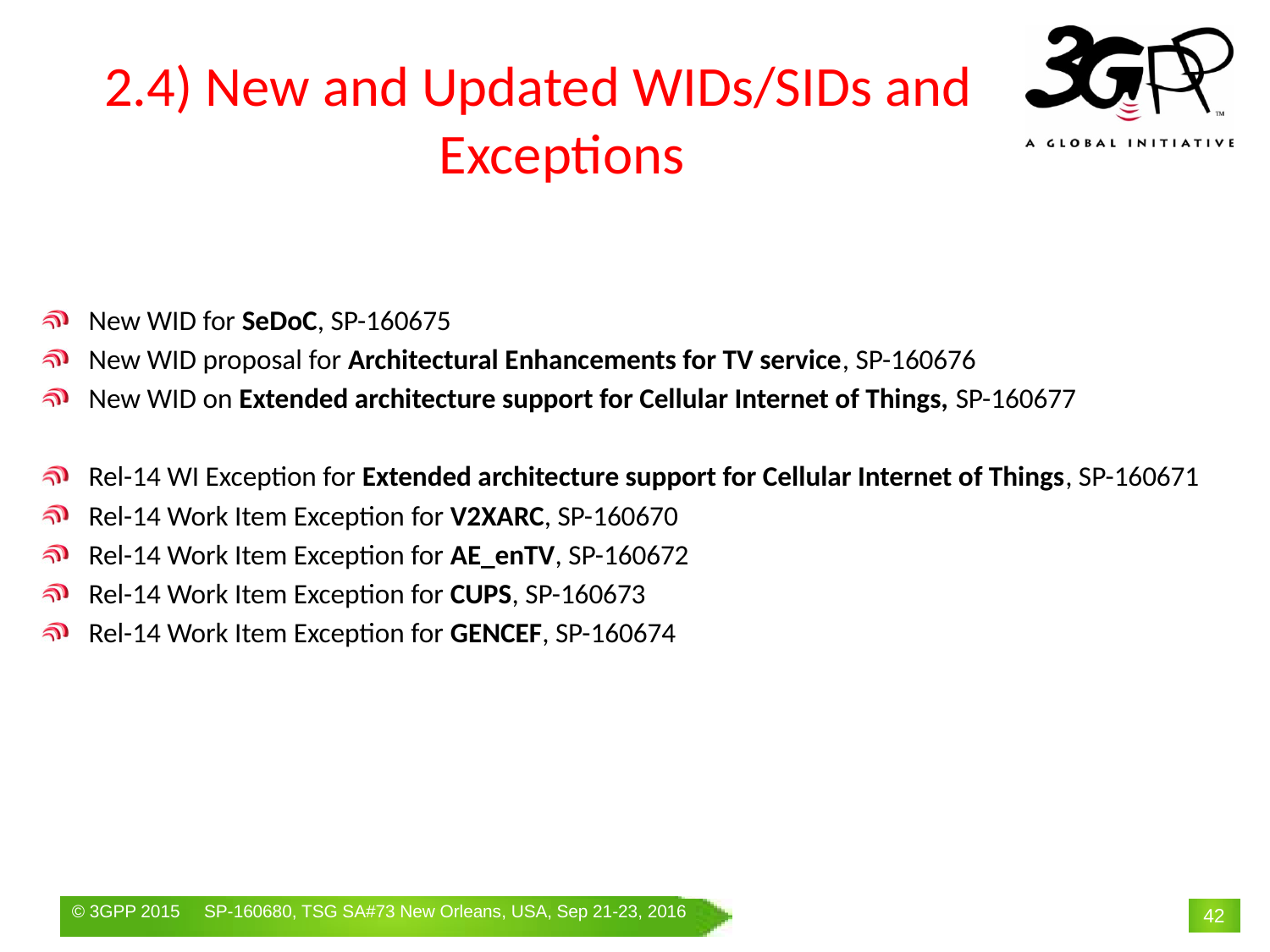

# 2.4) New and Updated WIDs/SIDs and Exceptions

New WID for SeDoC, SP-160675
New WID proposal for Architectural Enhancements for TV service, SP-160676
New WID on Extended architecture support for Cellular Internet of Things, SP-160677

Rel-14 WI Exception for Extended architecture support for Cellular Internet of Things, SP-160671
Rel-14 Work Item Exception for V2XARC, SP-160670
Rel-14 Work Item Exception for AE_enTV, SP-160672
Rel-14 Work Item Exception for CUPS, SP-160673
Rel-14 Work Item Exception for GENCEF, SP-160674